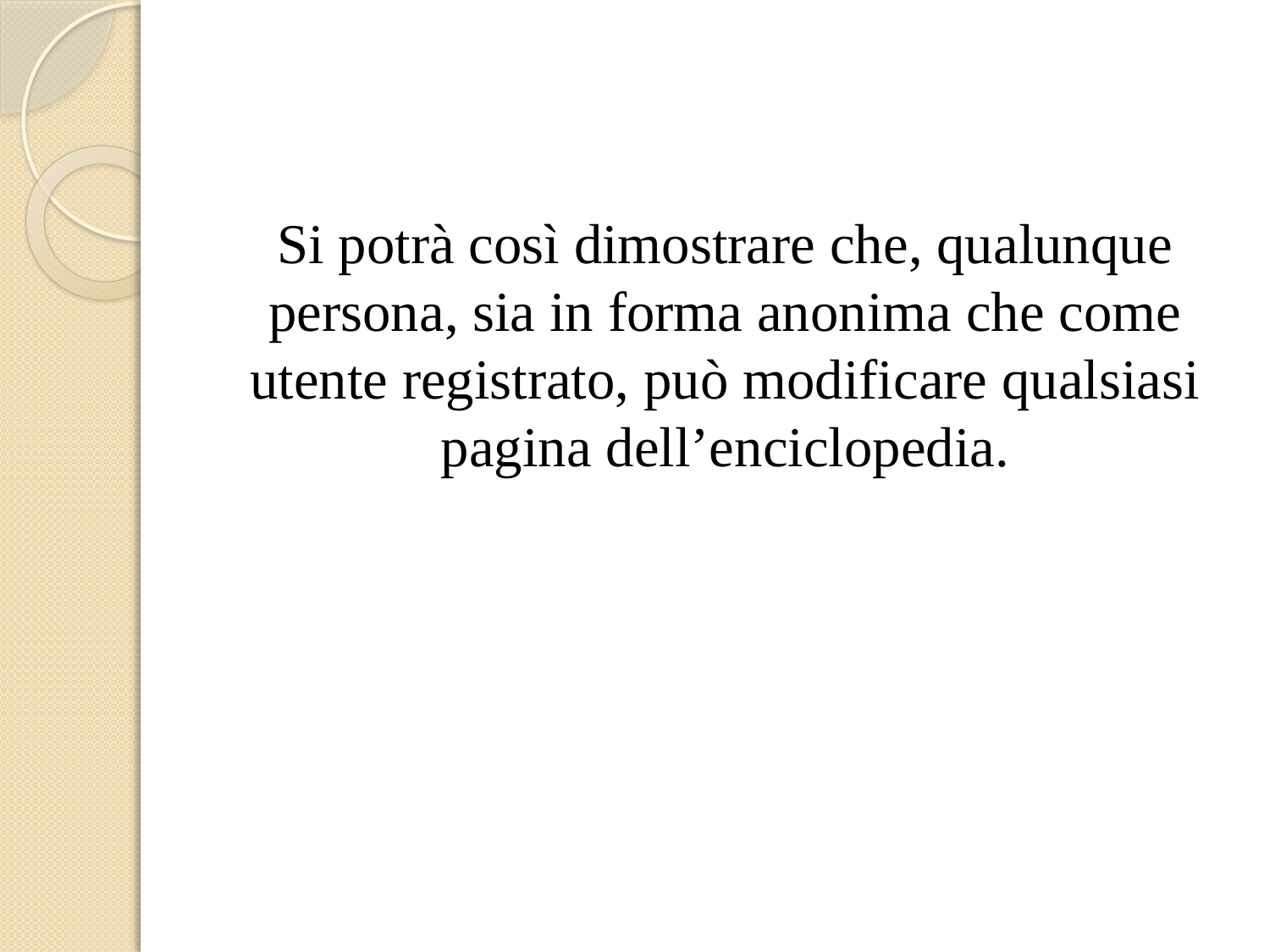

Si potrà così dimostrare che, qualunque persona, sia in forma anonima che come utente registrato, può modificare qualsiasi pagina dell’enciclopedia.